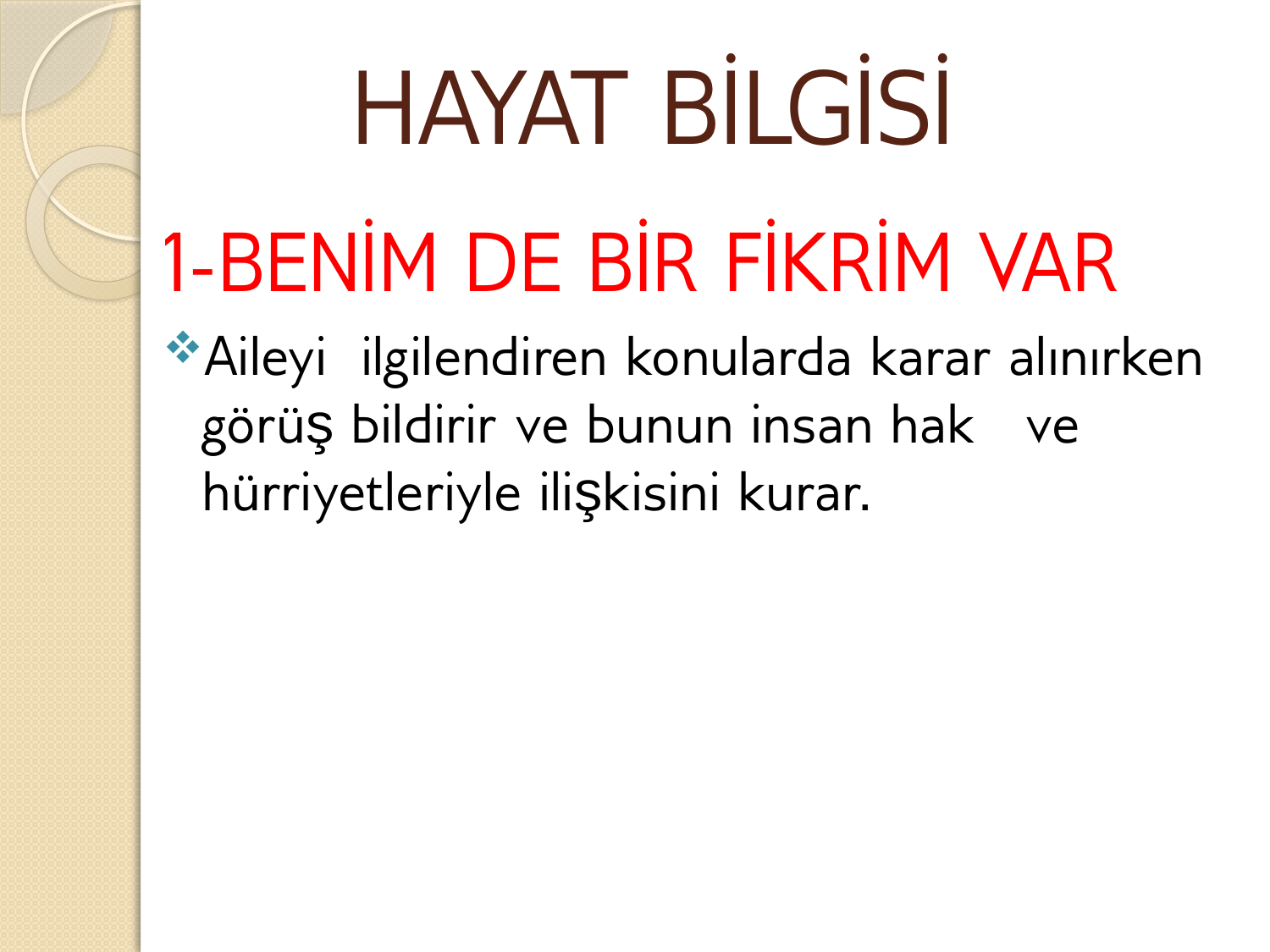

HAYAT BİLGİSİ
1-BENİM DE BİR FİKRİM VAR
Aileyi  ilgilendiren konularda karar alınırken görüş bildirir ve bunun insan hak   ve hürriyetleriyle ilişkisini kurar.